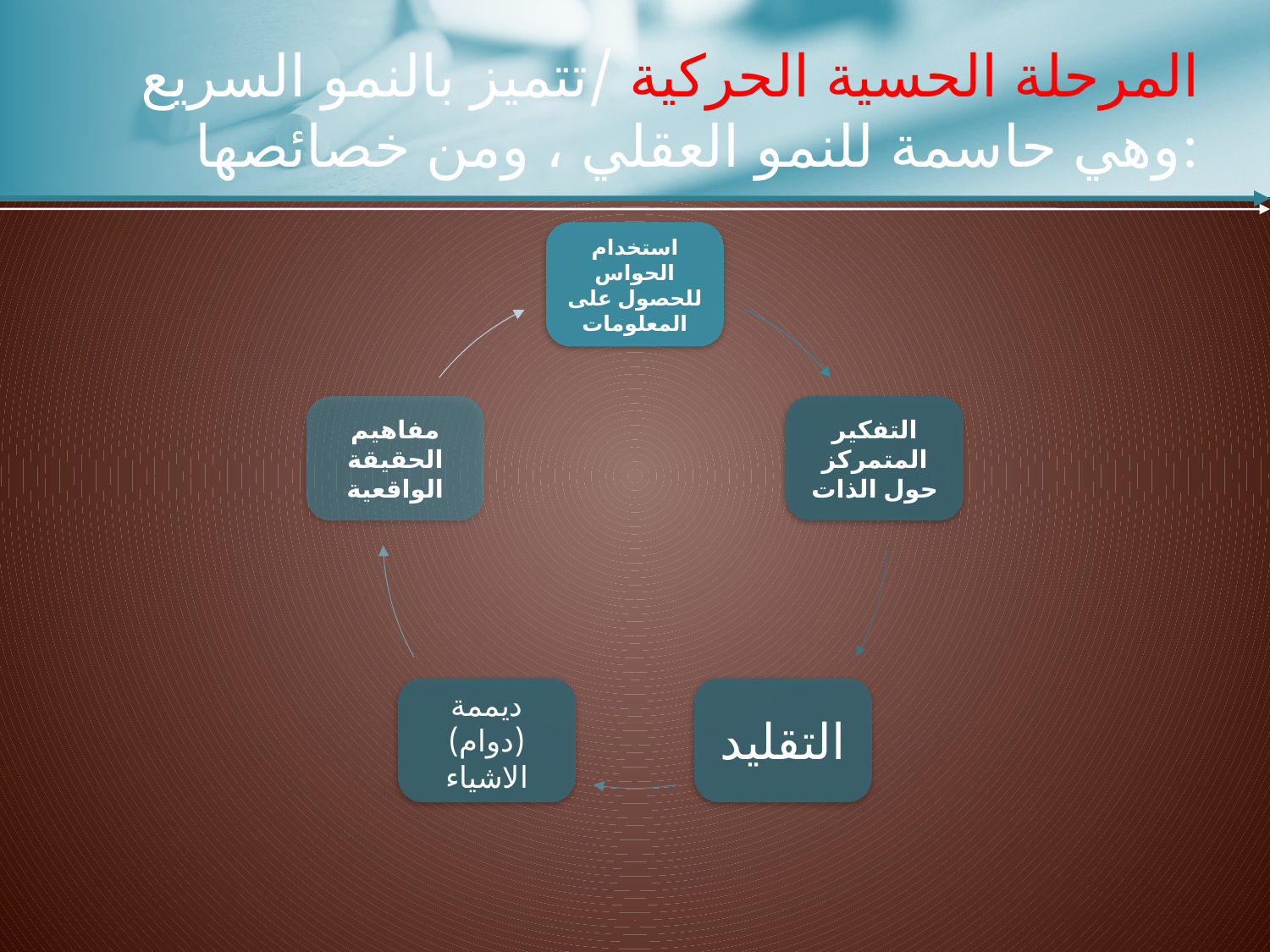

# المرحلة الحسية الحركية /تتميز بالنمو السريع وهي حاسمة للنمو العقلي ، ومن خصائصها:

استخدام الحواس للحصول على المعلومات

مفاهيم الحقيقة الواقعية

التفكير المتمركز حول الذات

ديممة (دوام) الاشياء

التقليد